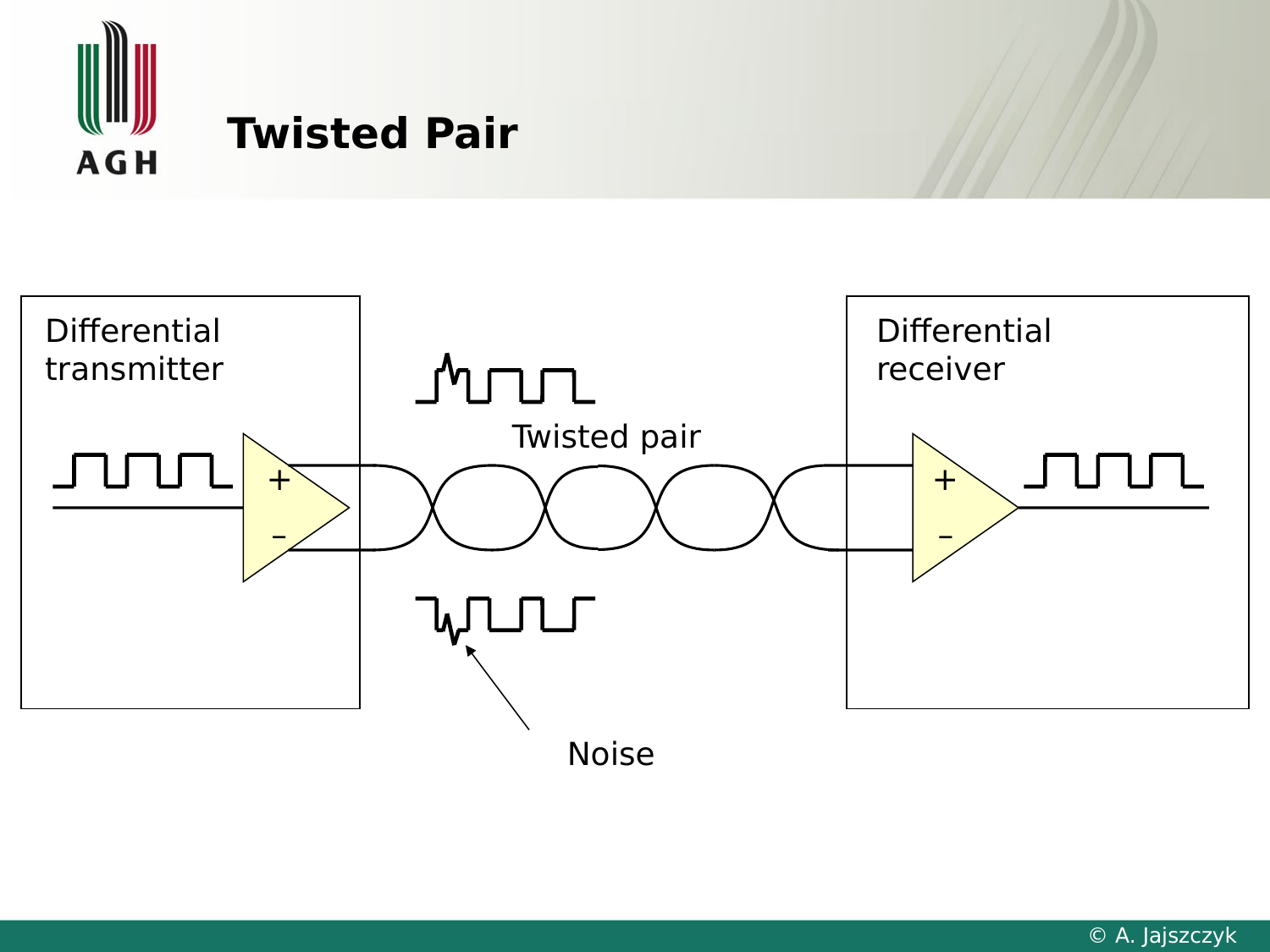

# Twisted Pair

Differential
transmitter
Differential
receiver
+
–

+
–

Twisted pair

Noise